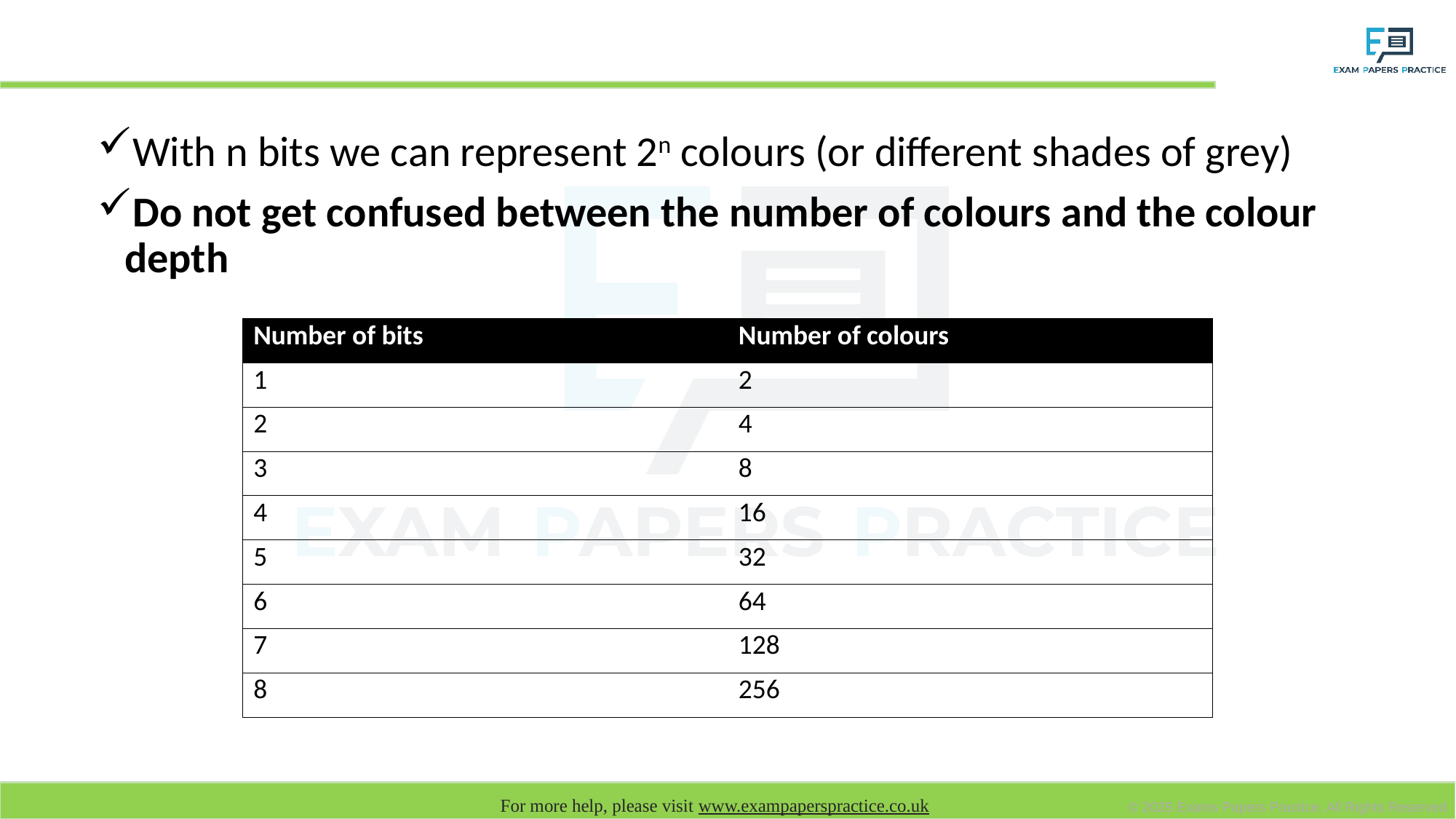

# Colour depth
With n bits we can represent 2n colours (or different shades of grey)
Do not get confused between the number of colours and the colour depth

| Number of bits | Number of colours |
| --- | --- |
| 1 | 2 |
| 2 | 4 |
| 3 | 8 |
| 4 | 16 |
| 5 | 32 |
| 6 | 64 |
| 7 | 128 |
| 8 | 256 |